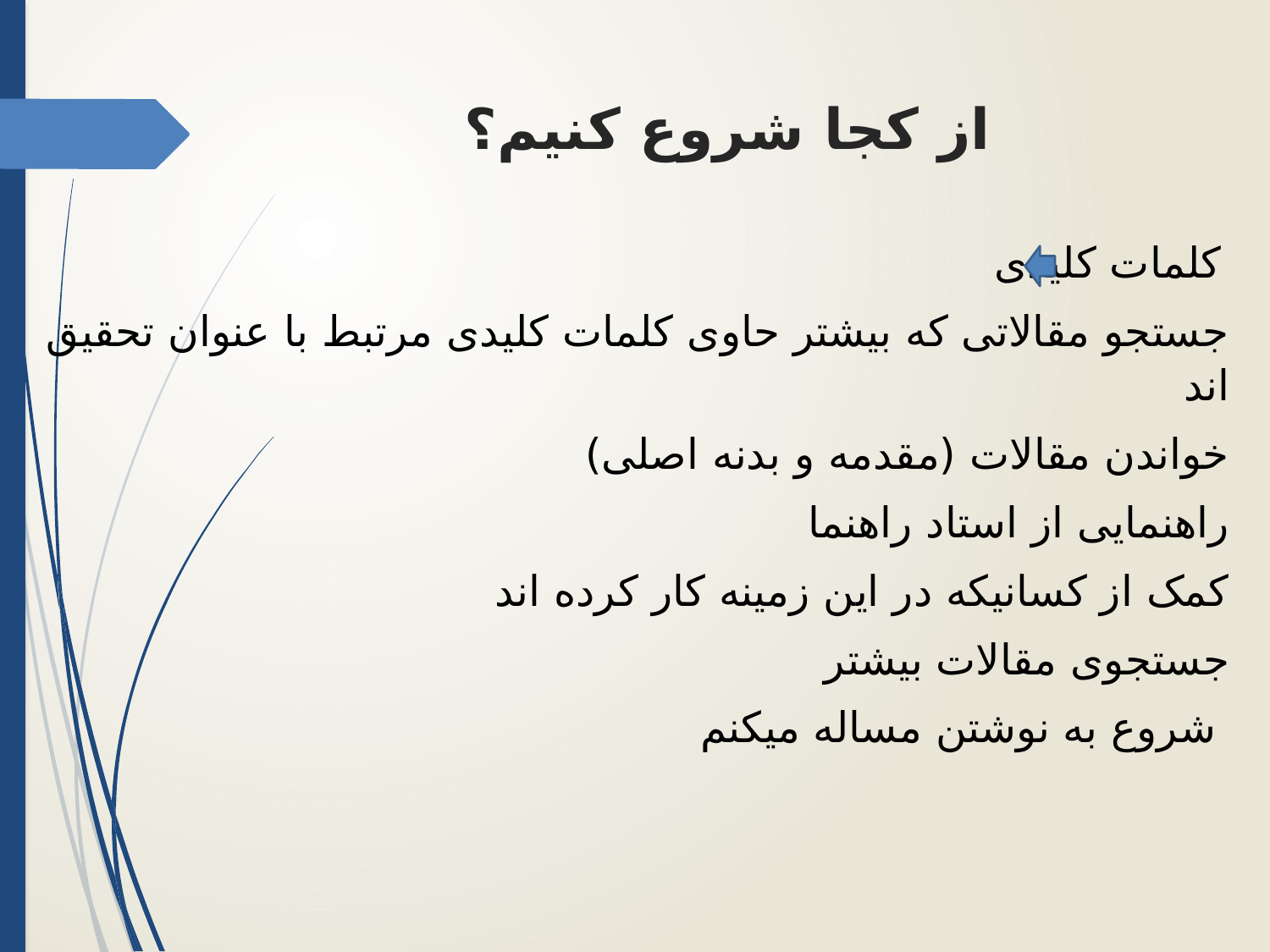

# از کجا شروع کنیم؟
 کلمات کلیدی
جستجو مقالاتی که بیشتر حاوی کلمات کلیدی مرتبط با عنوان تحقیق اند
خواندن مقالات (مقدمه و بدنه اصلی)
راهنمایی از استاد راهنما
کمک از کسانیکه در این زمینه کار کرده اند
جستجوی مقالات بیشتر
 شروع به نوشتن مساله میکنم